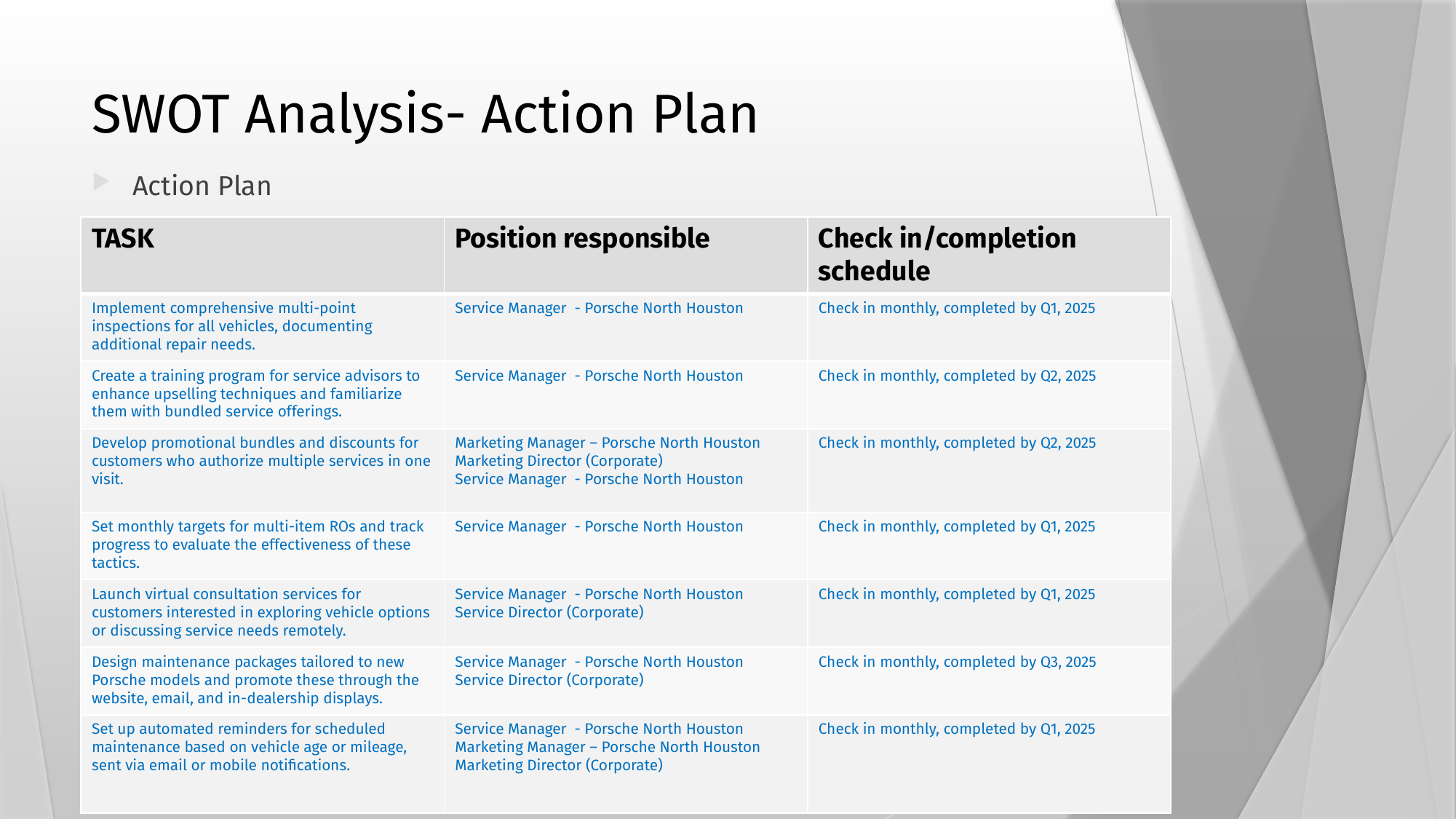

# SWOT Analysis- Action Plan
Action Plan

| TASK | Position responsible | Check in/completion schedule |
| --- | --- | --- |
| Implement comprehensive multi-point inspections for all vehicles, documenting additional repair needs. | Service Manager - Porsche North Houston | Check in monthly, completed by Q1, 2025 |
| Create a training program for service advisors to enhance upselling techniques and familiarize them with bundled service offerings. | Service Manager - Porsche North Houston | Check in monthly, completed by Q2, 2025 |
| Develop promotional bundles and discounts for customers who authorize multiple services in one visit. | Marketing Manager – Porsche North Houston Marketing Director (Corporate) Service Manager - Porsche North Houston | Check in monthly, completed by Q2, 2025 |
| Set monthly targets for multi-item ROs and track progress to evaluate the effectiveness of these tactics. | Service Manager - Porsche North Houston | Check in monthly, completed by Q1, 2025 |
| Launch virtual consultation services for customers interested in exploring vehicle options or discussing service needs remotely. | Service Manager - Porsche North Houston Service Director (Corporate) | Check in monthly, completed by Q1, 2025 |
| Design maintenance packages tailored to new Porsche models and promote these through the website, email, and in-dealership displays. | Service Manager - Porsche North Houston Service Director (Corporate) | Check in monthly, completed by Q3, 2025 |
| Set up automated reminders for scheduled maintenance based on vehicle age or mileage, sent via email or mobile notifications. | Service Manager - Porsche North Houston Marketing Manager – Porsche North Houston Marketing Director (Corporate) | Check in monthly, completed by Q1, 2025 |